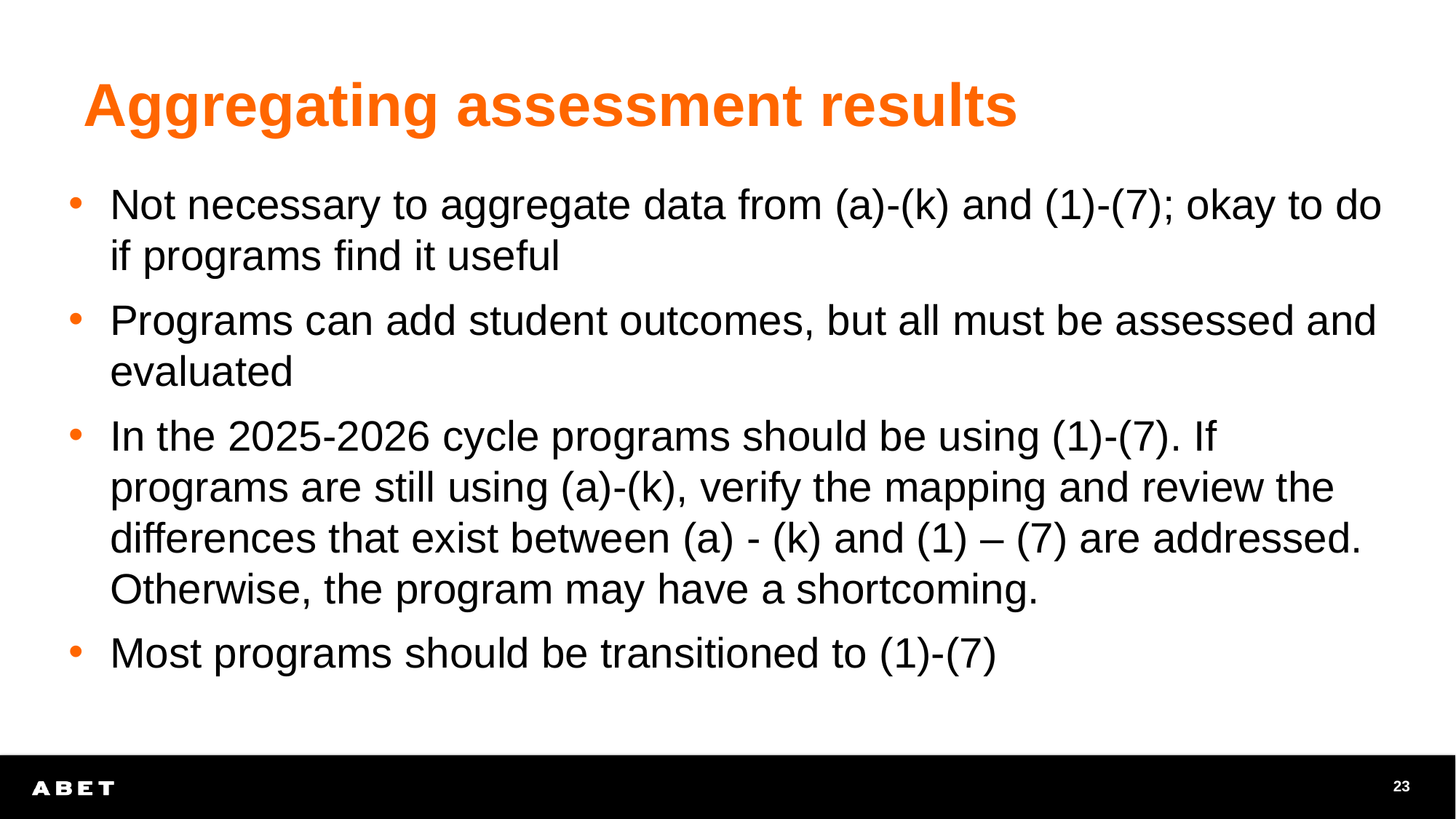

# Aggregating assessment results
Not necessary to aggregate data from (a)-(k) and (1)-(7); okay to do if programs find it useful
Programs can add student outcomes, but all must be assessed and evaluated
In the 2025-2026 cycle programs should be using (1)-(7). If programs are still using (a)-(k), verify the mapping and review the differences that exist between (a) - (k) and (1) – (7) are addressed. Otherwise, the program may have a shortcoming.
Most programs should be transitioned to (1)-(7)